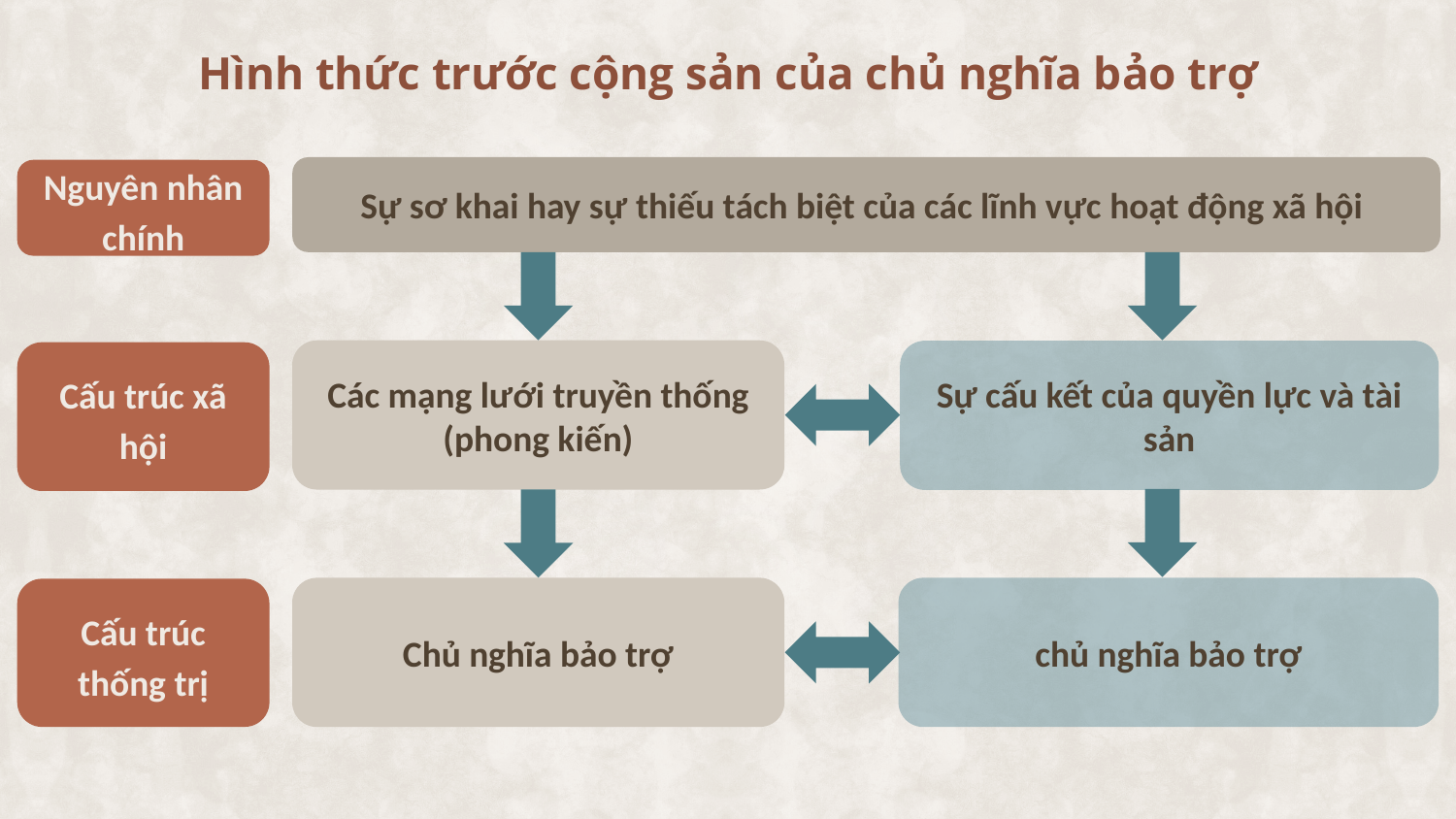

Hình thức trước cộng sản của chủ nghĩa bảo trợ
Sự sơ khai hay sự thiếu tách biệt của các lĩnh vực hoạt động xã hội
Các mạng lưới truyền thống (phong kiến)
Sự cấu kết của quyền lực và tài sản
Chủ nghĩa bảo trợ
chủ nghĩa bảo trợ
Nguyên nhân chính
Cấu trúc xã hội
Cấu trúc thống trị